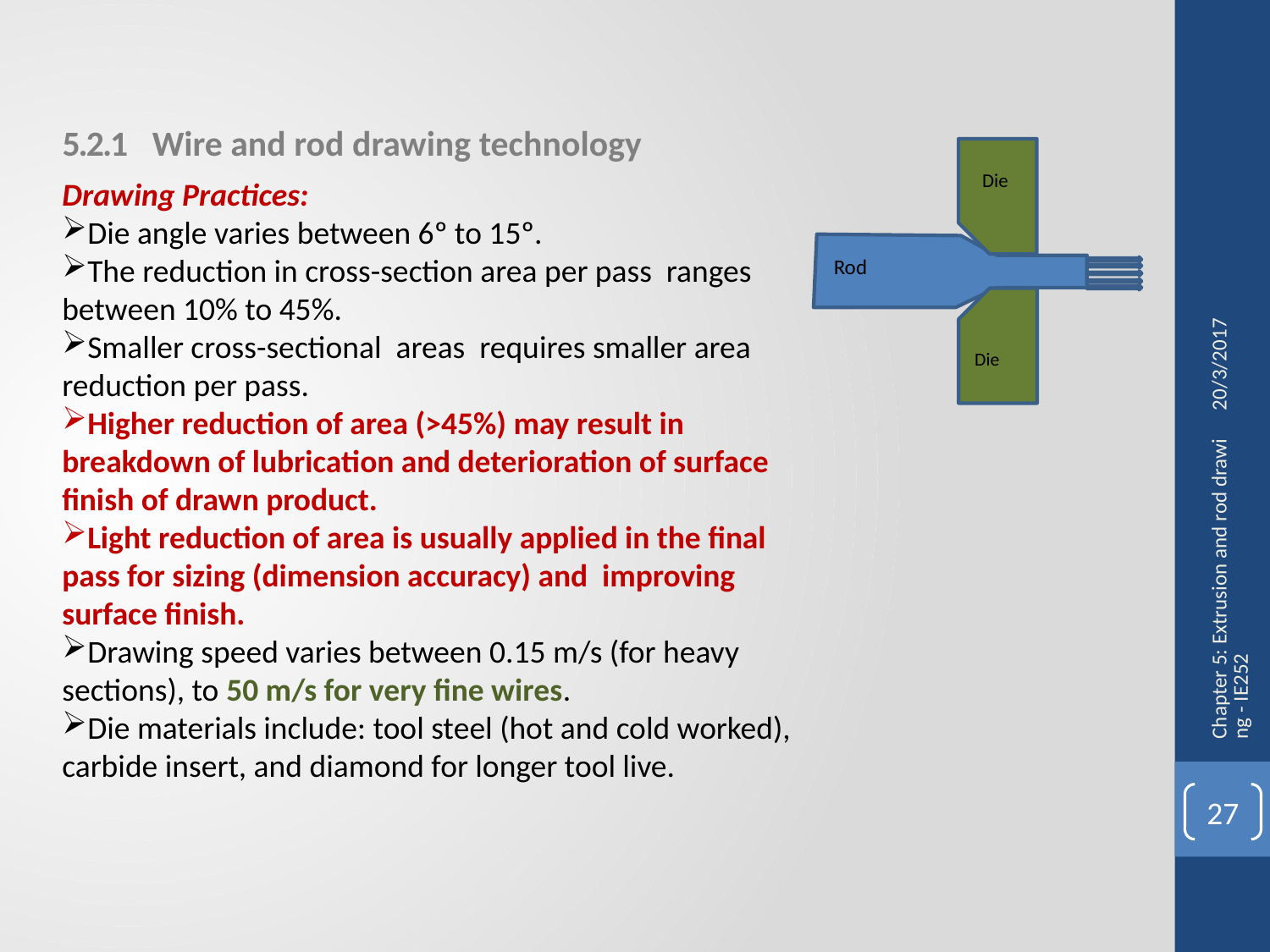

Die
Rod

Die
5.2 Wire and Rod Drawing
5.2.1 Wire and rod drawing technology

Drawing Practices:
Die angle varies between 6º to 15º.
The reduction in cross-section area per pass  ranges between 10% to 45%.
Smaller cross-sectional  areas  requires smaller area reduction per pass.
Higher reduction of area (>45%) may result in breakdown of lubrication and deterioration of surface finish of drawn product.
Light reduction of area is usually applied in the final pass for sizing (dimension accuracy) and  improving surface finish.
Drawing speed varies between 0.15 m/s (for heavy sections), to 50 m/s for very fine wires.
Die materials include: tool steel (hot and cold worked), carbide insert, and diamond for longer tool live.

20/3/2017
Chapter 5: Extrusion and rod drawing - IE252
27